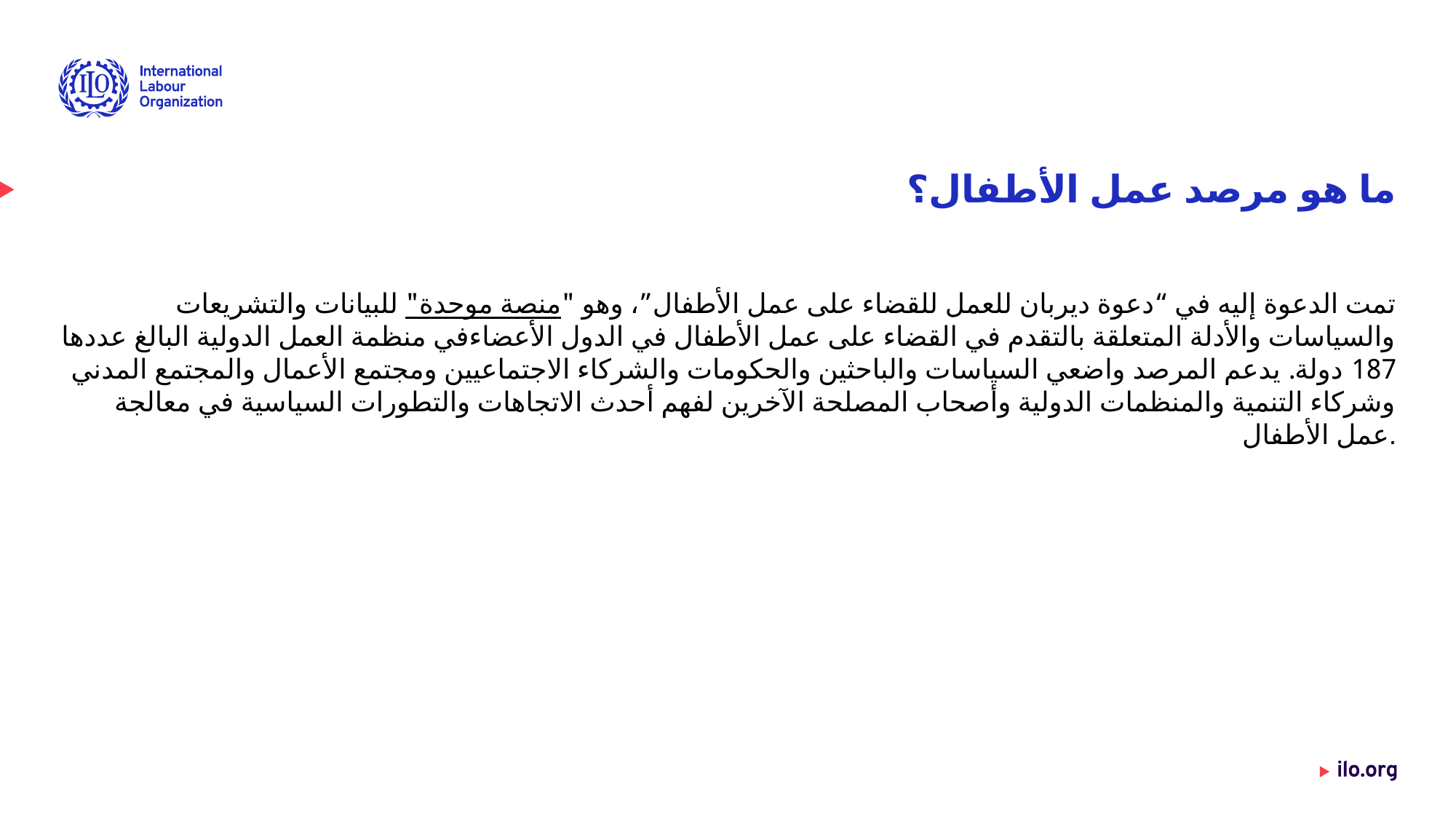

# ما هو مرصد عمل الأطفال؟
تمت الدعوة إليه في “دعوة ديربان للعمل للقضاء على عمل الأطفال”، وهو "منصة موحدة" للبيانات والتشريعات والسياسات والأدلة المتعلقة بالتقدم في القضاء على عمل الأطفال في الدول الأعضاءفي منظمة العمل الدولية البالغ عددها 187 دولة. يدعم المرصد واضعي السياسات والباحثين والحكومات والشركاء الاجتماعيين ومجتمع الأعمال والمجتمع المدني وشركاء التنمية والمنظمات الدولية وأصحاب المصلحة الآخرين لفهم أحدث الاتجاهات والتطورات السياسية في معالجة عمل الأطفال.